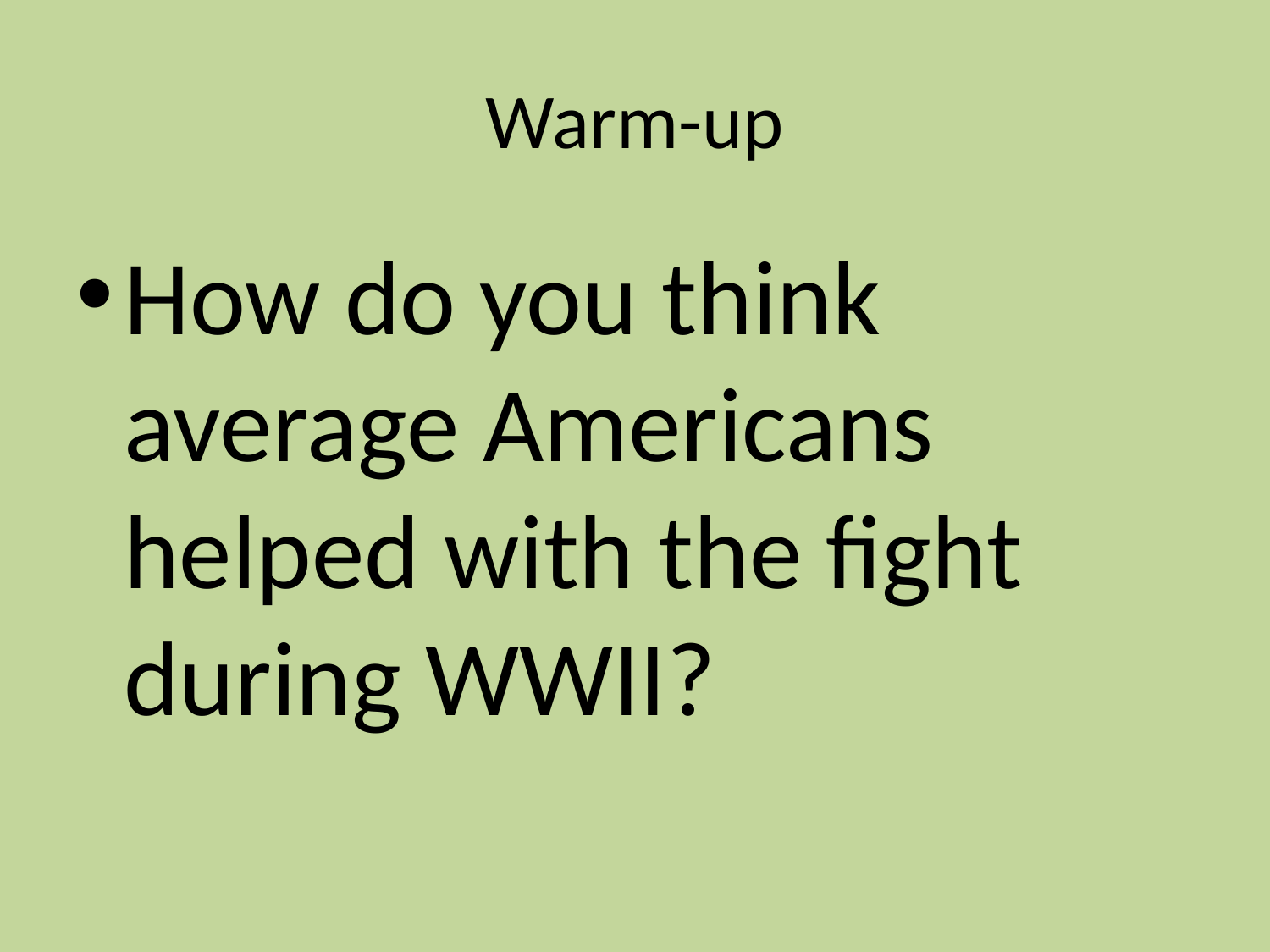

# Warm-up
How do you think  average Americans helped with the fight during WWII?